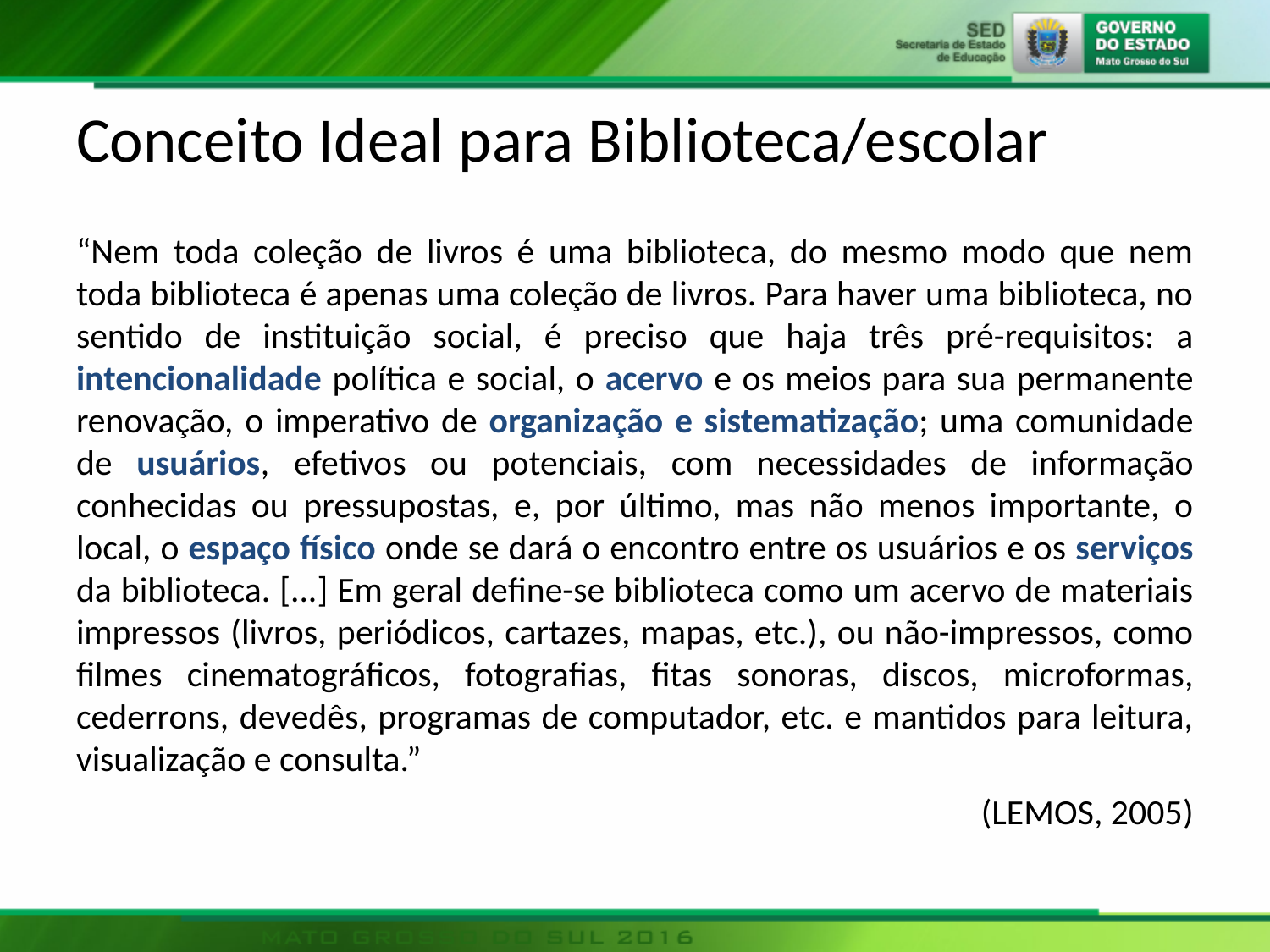

# Conceito Ideal para Biblioteca/escolar
“Nem toda coleção de livros é uma biblioteca, do mesmo modo que nem toda biblioteca é apenas uma coleção de livros. Para haver uma biblioteca, no sentido de instituição social, é preciso que haja três pré-requisitos: a intencionalidade política e social, o acervo e os meios para sua permanente renovação, o imperativo de organização e sistematização; uma comunidade de usuários, efetivos ou potenciais, com necessidades de informação conhecidas ou pressupostas, e, por último, mas não menos importante, o local, o espaço físico onde se dará o encontro entre os usuários e os serviços da biblioteca. [...] Em geral define-se biblioteca como um acervo de materiais impressos (livros, periódicos, cartazes, mapas, etc.), ou não-impressos, como filmes cinematográficos, fotografias, fitas sonoras, discos, microformas, cederrons, devedês, programas de computador, etc. e mantidos para leitura, visualização e consulta.”
(LEMOS, 2005)